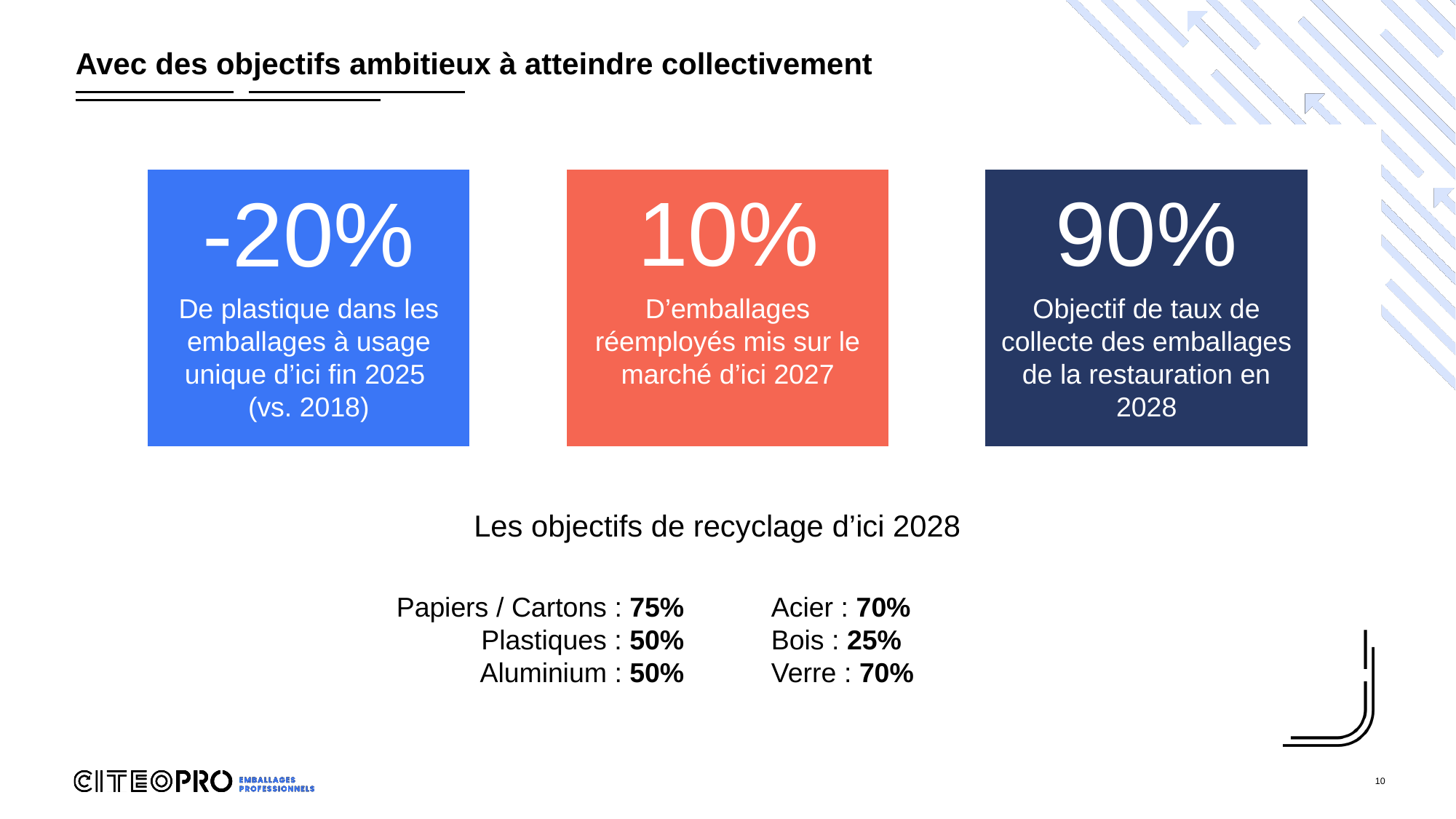

# Avec des objectifs ambitieux à atteindre collectivement
10%
90%

Objectif de taux de collecte des emballages de la restauration en 2028
-20%

D’emballages réemployés mis sur le marché d’ici 2027​

De plastique dans les emballages à usage unique d’ici fin 2025
(vs. 2018)​
Les objectifs de recyclage d’ici 2028
Papiers / Cartons : 75%
Plastiques : 50%
Aluminium : 50%
Acier : 70%
Bois : 25%
Verre : 70%

10
24/11/2025